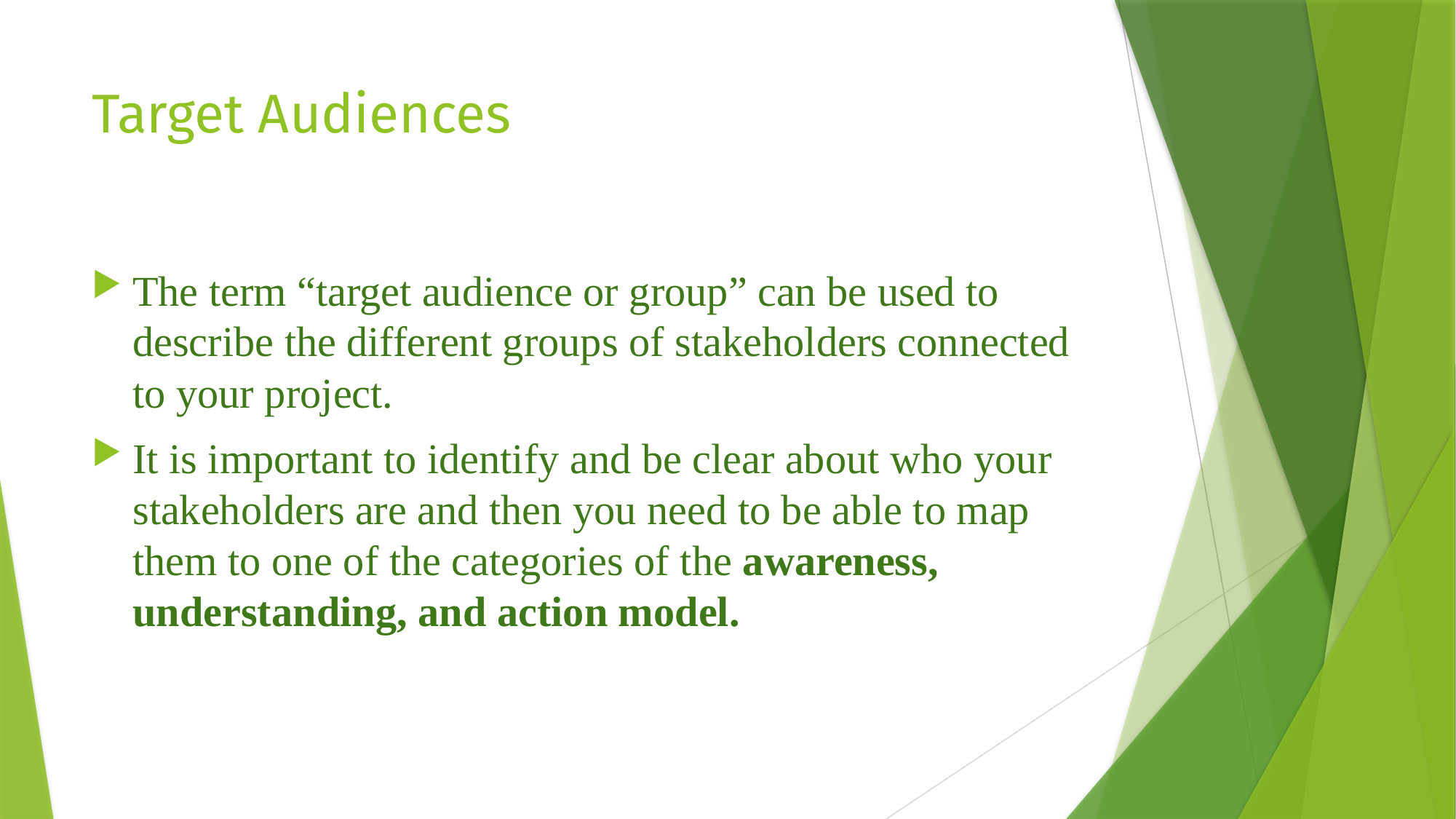

Target Audiences
The term “target audience or group” can be used to describe the different groups of stakeholders connected to your project.
It is important to identify and be clear about who your stakeholders are and then you need to be able to map them to one of the categories of the awareness, understanding, and action model.